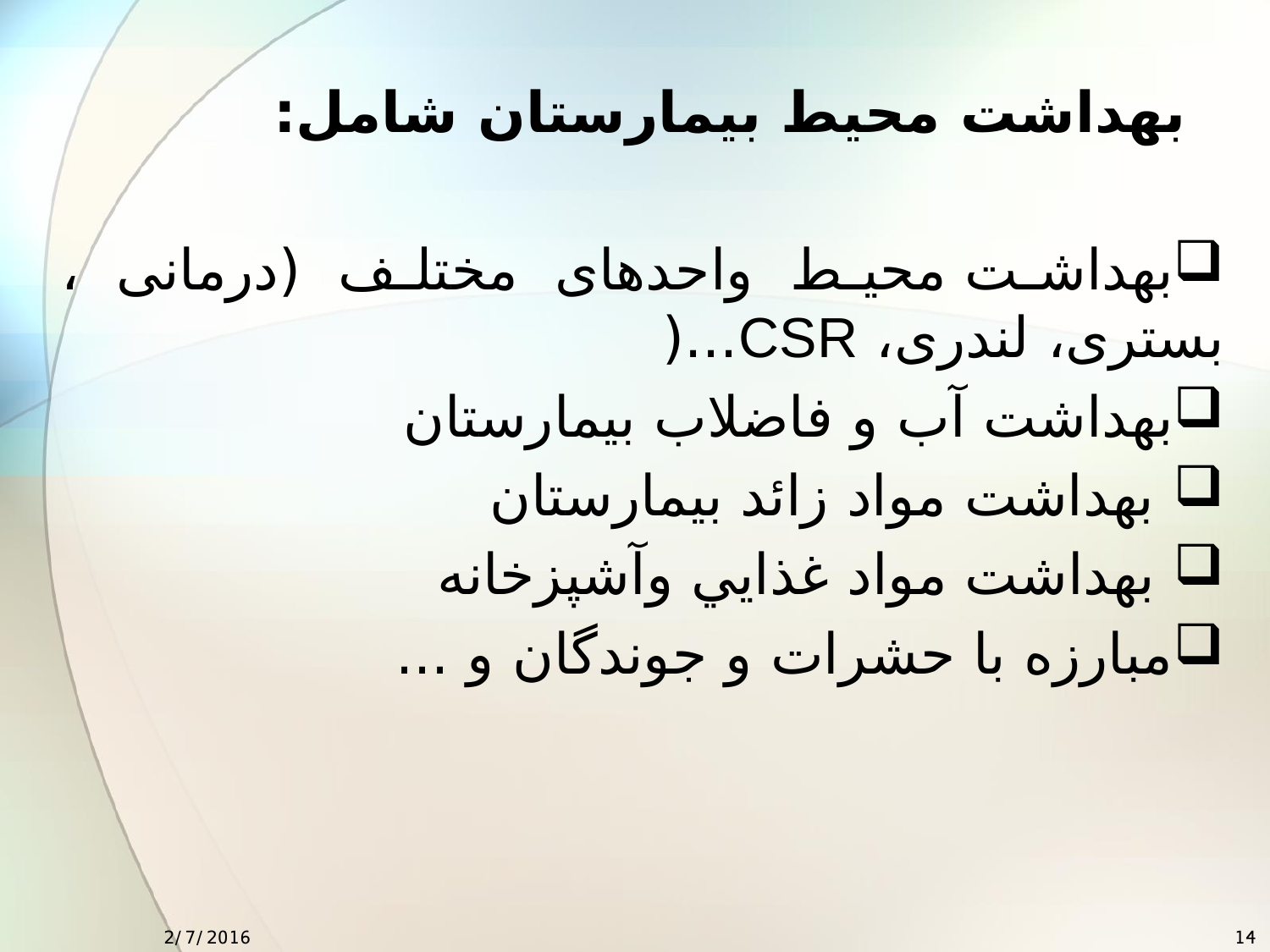

بهداشت محيط بيمارستان شامل:

بهداشت محيط واحدهای مختلف (درمانی ، بستری، لندری، CSR...(
بهداشت آب و فاضلاب بيمارستان
 بهداشت مواد زائد بيمارستان
 بهداشت مواد غذايي وآشپزخانه
مبارزه با حشرات و جوندگان و ...

2/7/2016
14